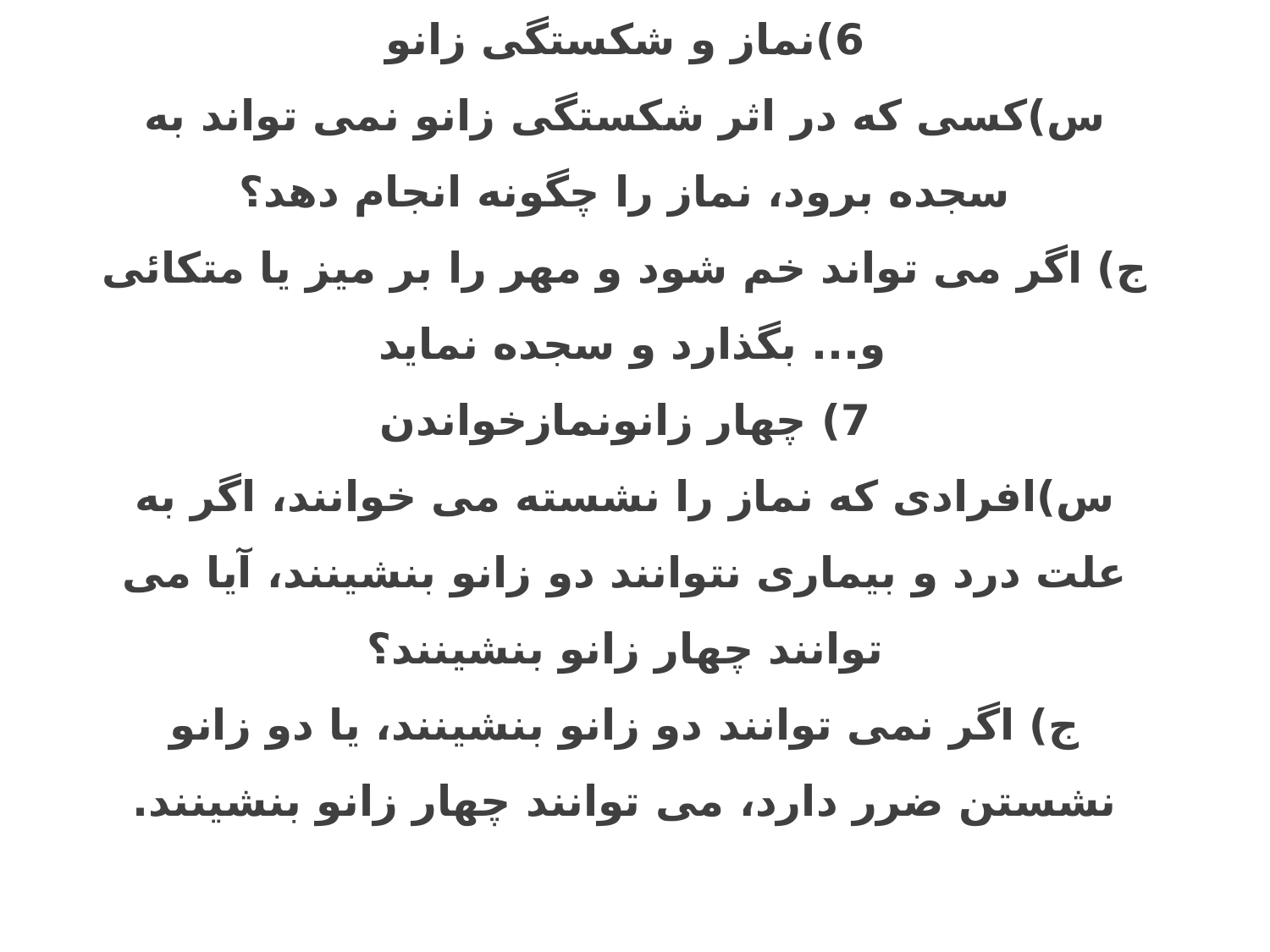

6)نماز و شکستگى زانو
س)کسى که در اثر شکستگى زانو نمى تواند به سجده برود، نماز را چگونه انجام دهد؟
ج) اگر می تواند خم شود و مهر را بر میز یا متکائی و... بگذارد و سجده نماید
7) چهار زانونمازخواندن
س)افرادی که نماز را نشسته می خوانند، اگر به علت درد و بیماری نتوانند دو زانو بنشینند، آیا می توانند چهار زانو بنشینند؟
ج) اگر نمی توانند دو زانو بنشینند، یا دو زانو نشستن ضرر دارد، می توانند چهار زانو بنشینند.